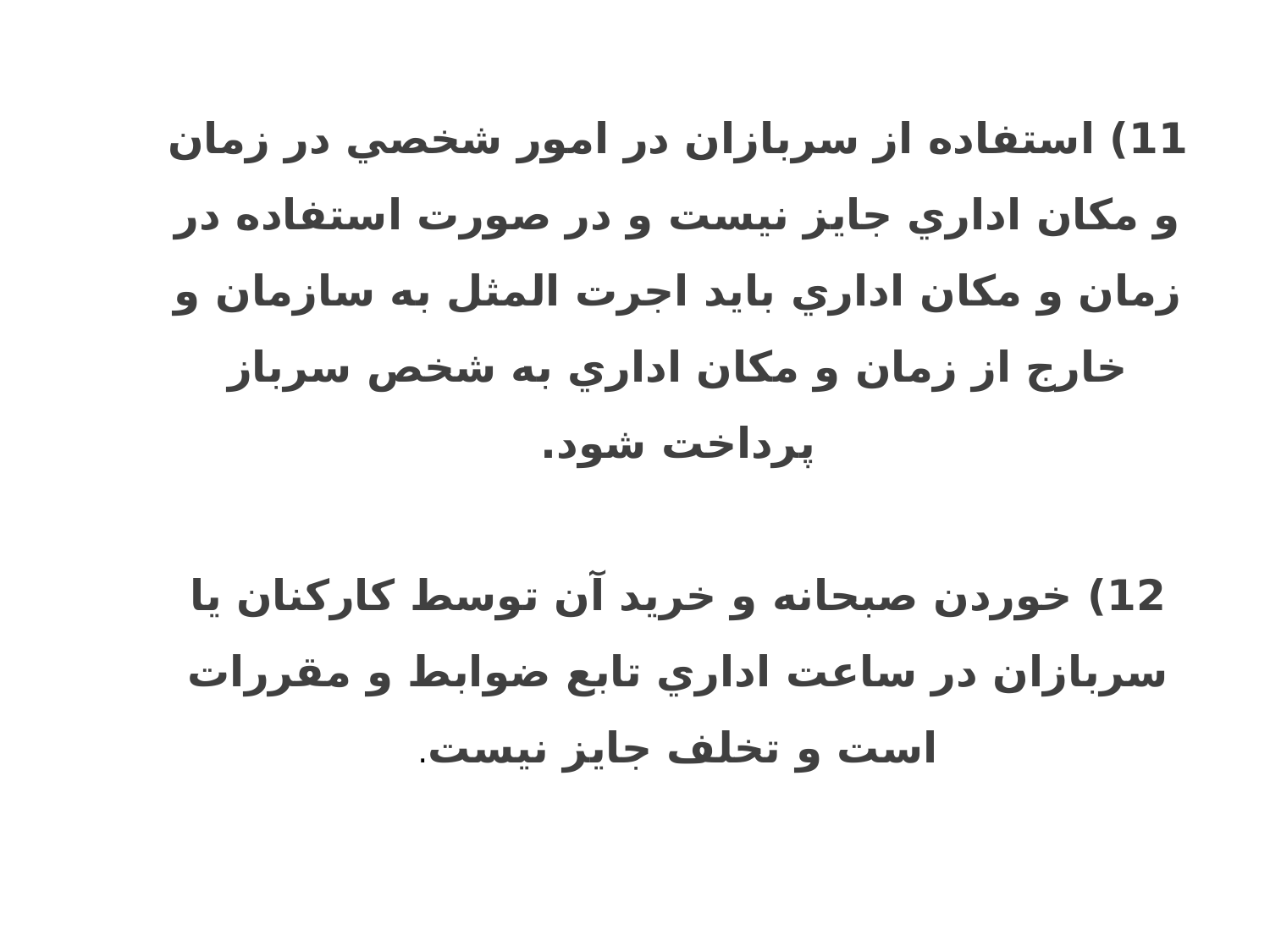

11) استفاده از سربازان در امور شخصي در زمان و مكان اداري جايز نيست و در صورت استفاده در زمان و مكان اداري بايد اجرت المثل به سازمان و خارج از زمان و مكان اداري به شخص سرباز پرداخت شود.

12) خوردن صبحانه و خريد آن توسط كاركنان يا سربازان در ساعت اداري تابع ضوابط و مقررات است و تخلف جايز نيست.